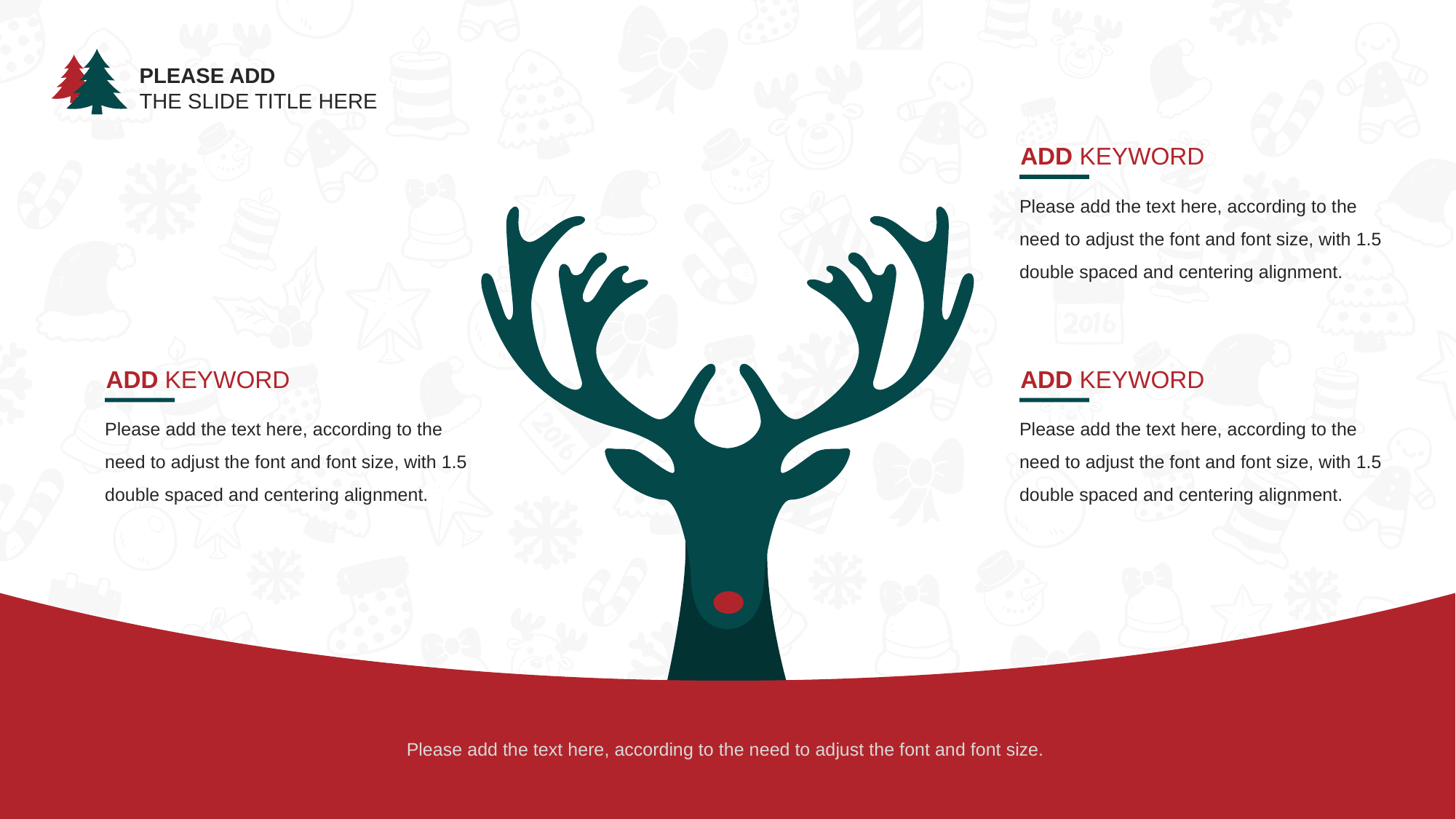

PLEASE ADD
THE SLIDE TITLE HERE
ADD KEYWORD

Please add the text here, according to the need to adjust the font and font size, with 1.5 double spaced and centering alignment.

ADD KEYWORD
ADD KEYWORD

Please add the text here, according to the need to adjust the font and font size, with 1.5 double spaced and centering alignment.
Please add the text here, according to the need to adjust the font and font size, with 1.5 double spaced and centering alignment.

Please add the text here, according to the need to adjust the font and font size.